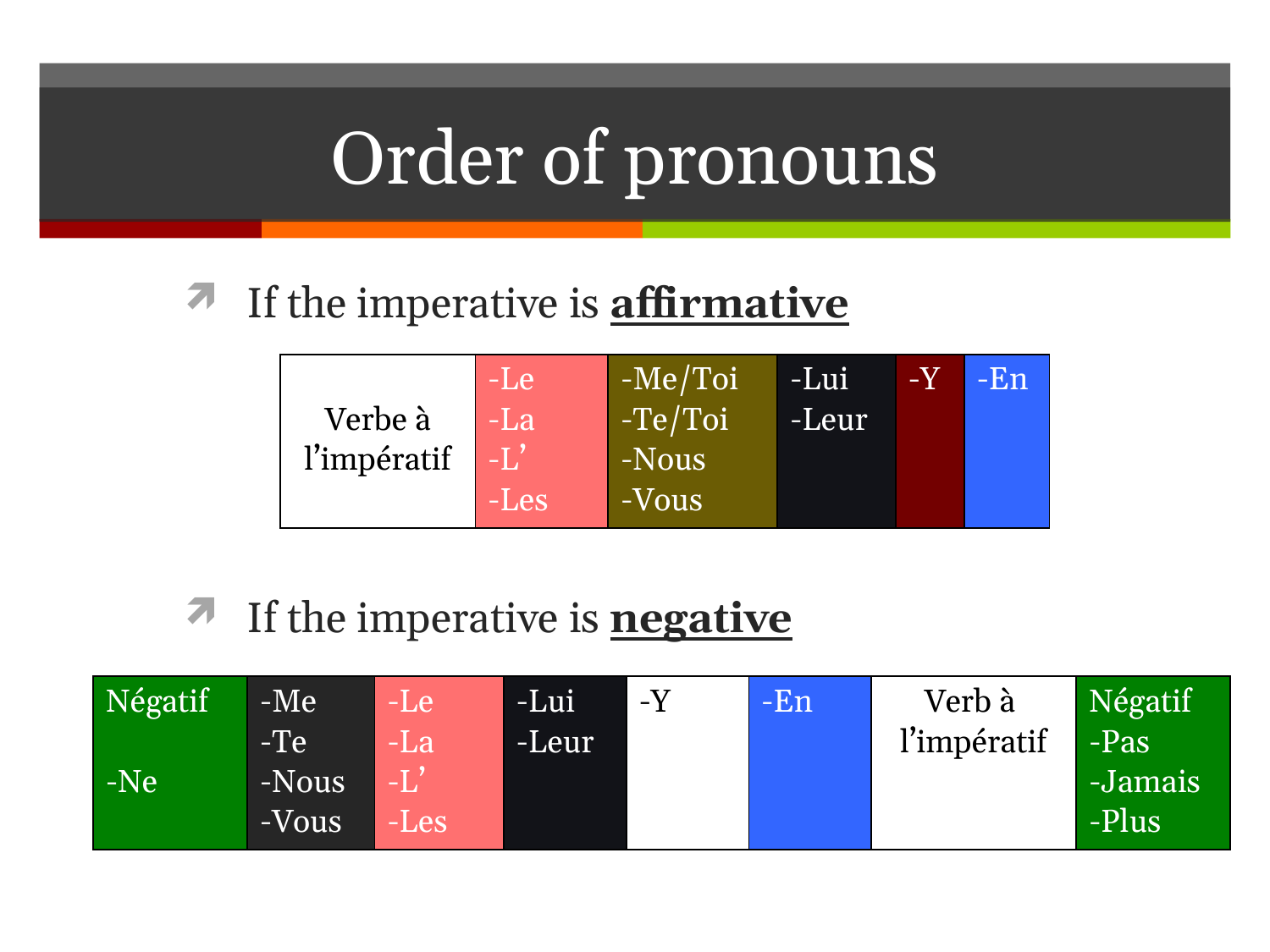

# Order of pronouns
If the imperative is affirmative

If the imperative is negative

| Verbe à l’impératif | -Le -La -L’ -Les | -Me/Toi -Te/Toi -Nous -Vous | -Lui -Leur | -Y | -En |
| --- | --- | --- | --- | --- | --- |
| Négatif -Ne | -Me -Te -Nous -Vous | -Le -La -L’ -Les | -Lui -Leur | -Y | -En | Verb à l’impératif | Négatif -Pas -Jamais -Plus |
| --- | --- | --- | --- | --- | --- | --- | --- |